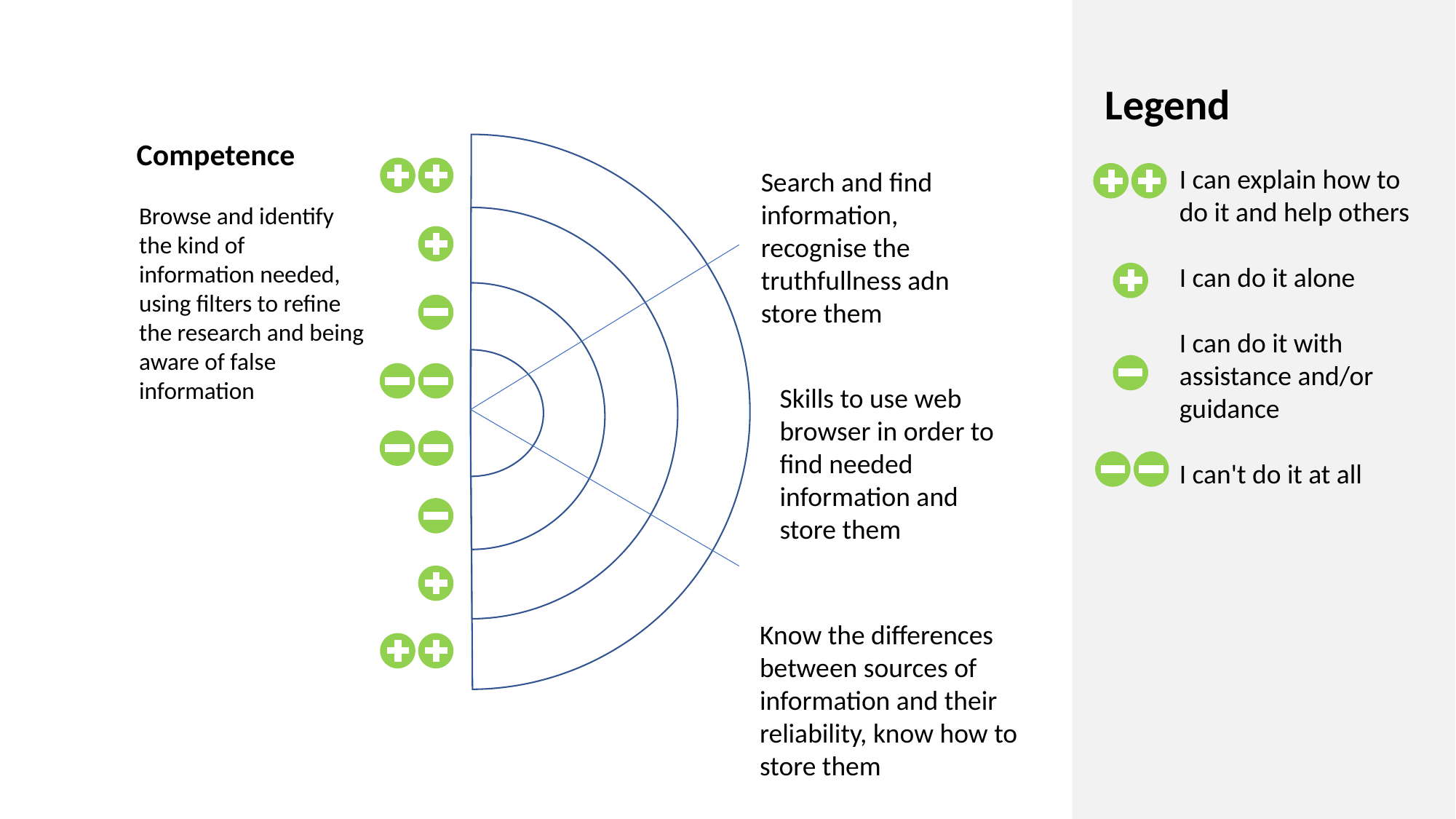

Legend

	I can explain how to do it and help others

	I can do it alone

	I can do it with assistance and/or guidance

	I can't do it at all

Competence

Search and find information, recognise the truthfullness adn store them

Browse and identify the kind of information needed, using filters to refine the research and being aware of false information

Skills to use web browser in order to find needed information and store them

Know the differences between sources of information and their reliability, know how to store them